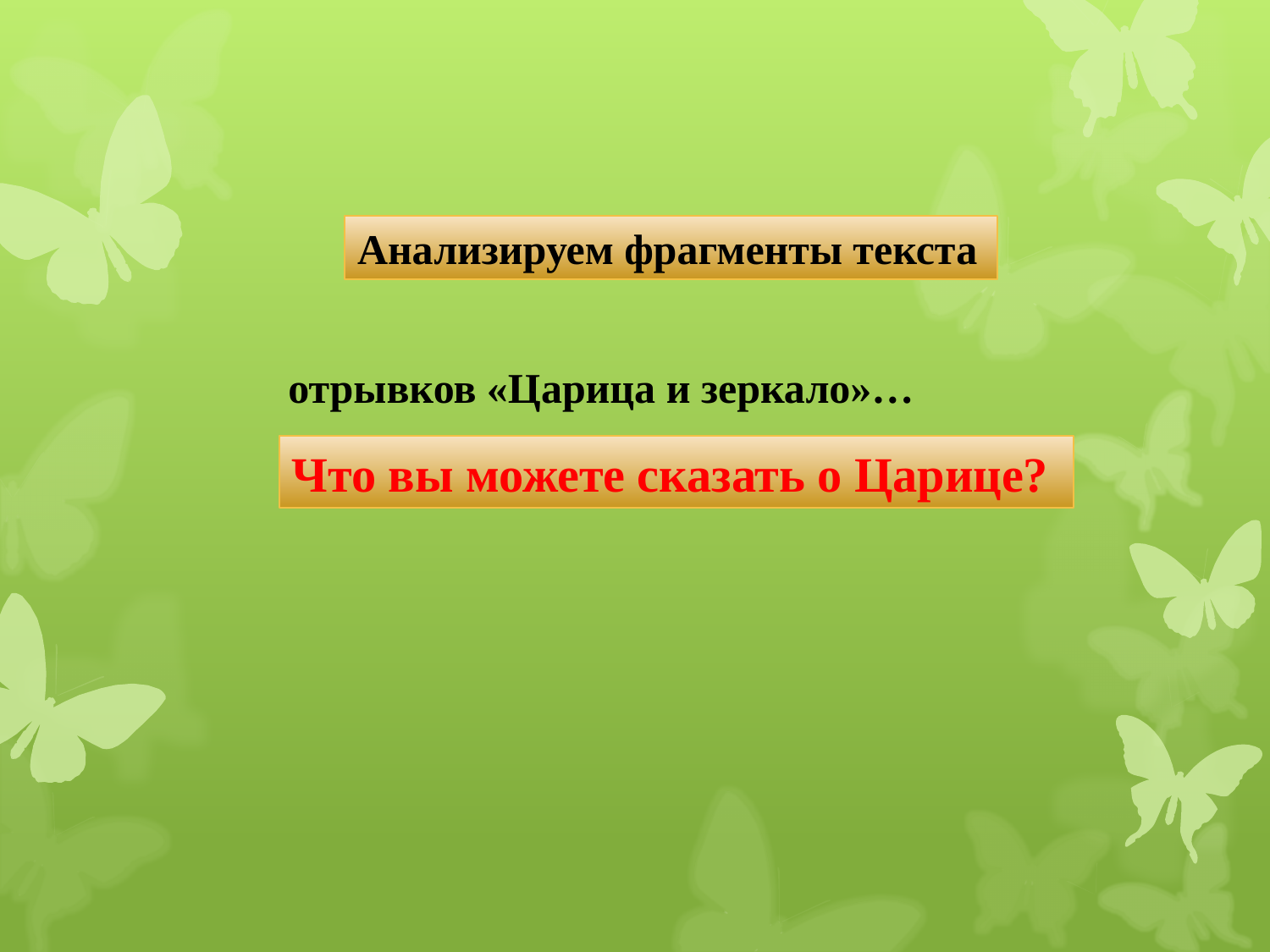

Анализируем фрагменты текста
 отрывков «Царица и зеркало»…
Что вы можете сказать о Царице?